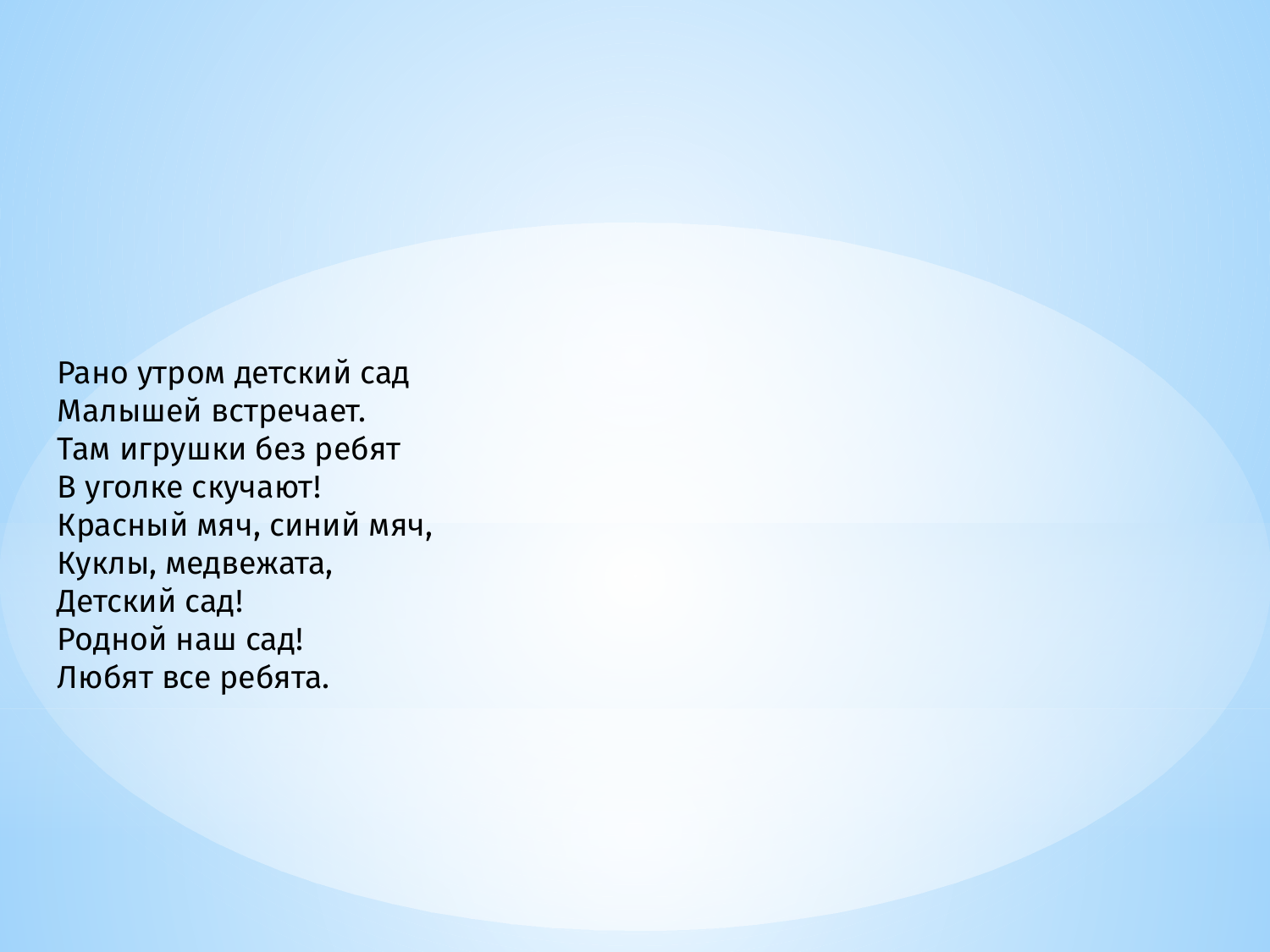

Рано утром детский сад
Малышей встречает.
Там игрушки без ребят
В уголке скучают!
Красный мяч, синий мяч,
Куклы, медвежата,
Детский сад!
Родной наш сад!
Любят все ребята.